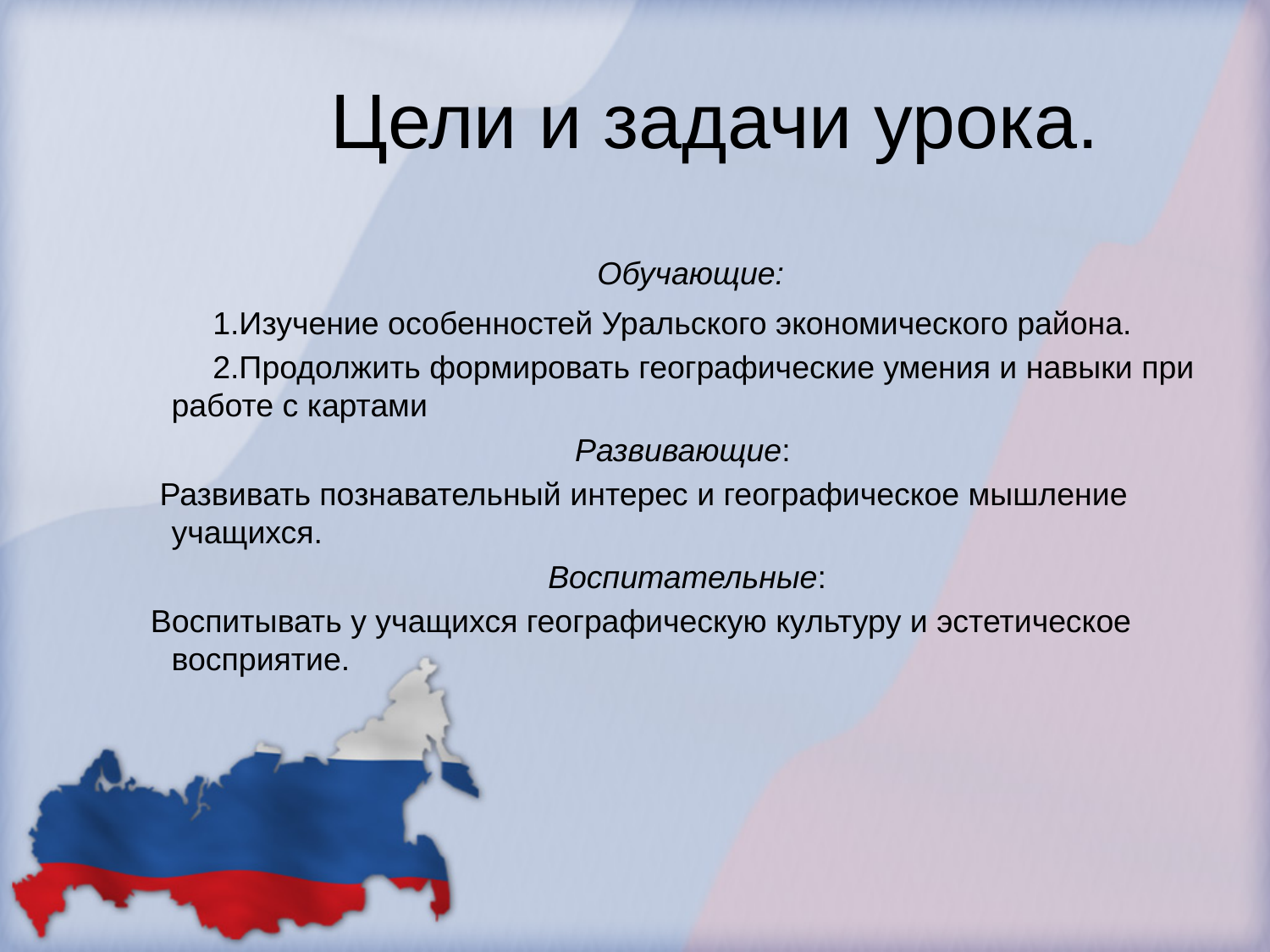

# Цели и задачи урока.
 Обучающие:
          1.Изучение особенностей Уральского экономического района.
          2.Продолжить формировать географические умения и навыки при работе с картами
Развивающие:
    Развивать познавательный интерес и географическое мышление учащихся.
 Воспитательные:
   Воспитывать у учащихся географическую культуру и эстетическое восприятие.